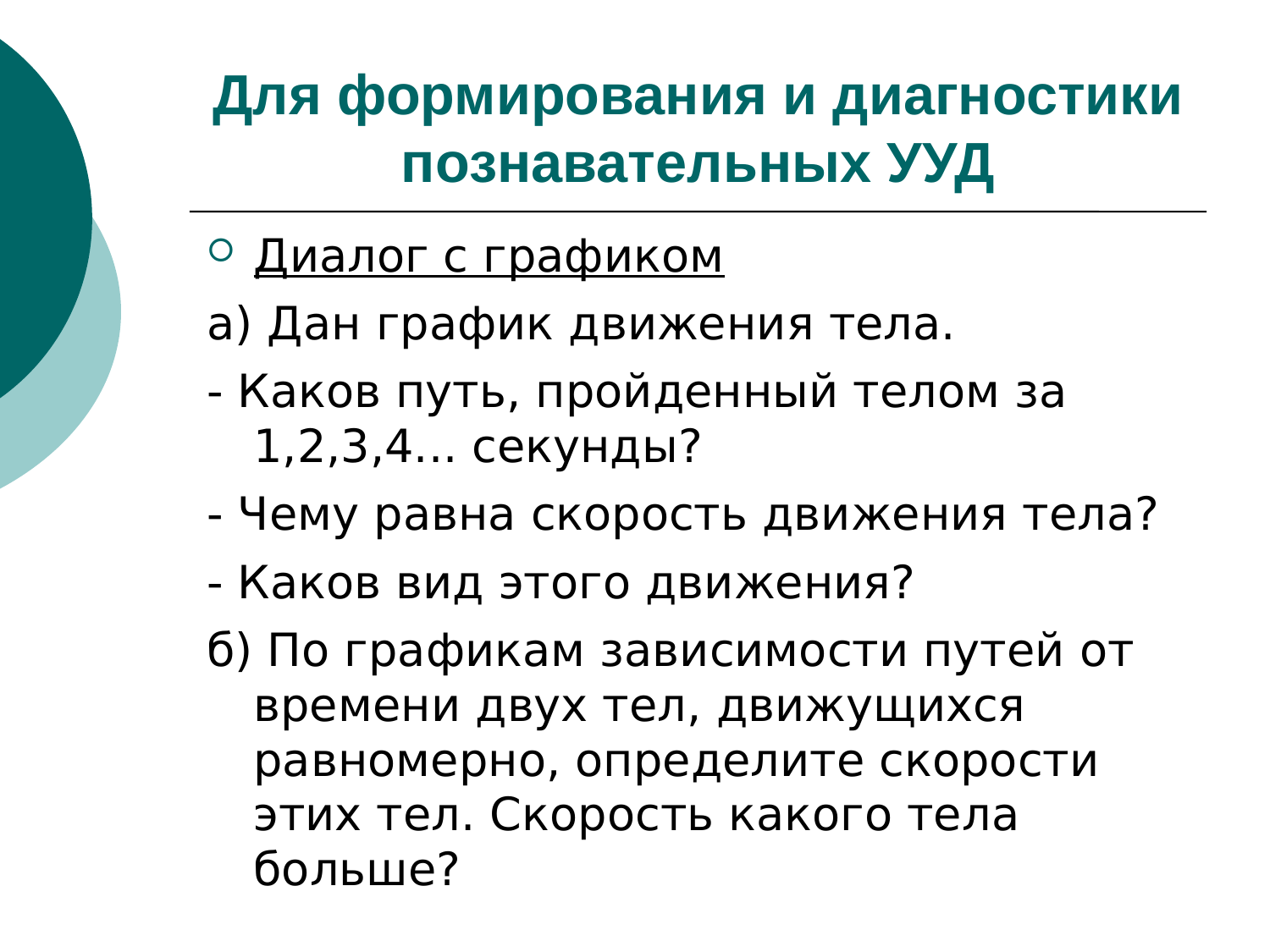

Для формирования и диагностики познавательных УУД
Диалог с графиком
а) Дан график движения тела.
- Каков путь, пройденный телом за 1,2,3,4... секунды?
- Чему равна скорость движения тела?
- Каков вид этого движения?
б) По графикам зависимости путей от времени двух тел, движущихся равномерно, определите скорости этих тел. Скорость какого тела больше?